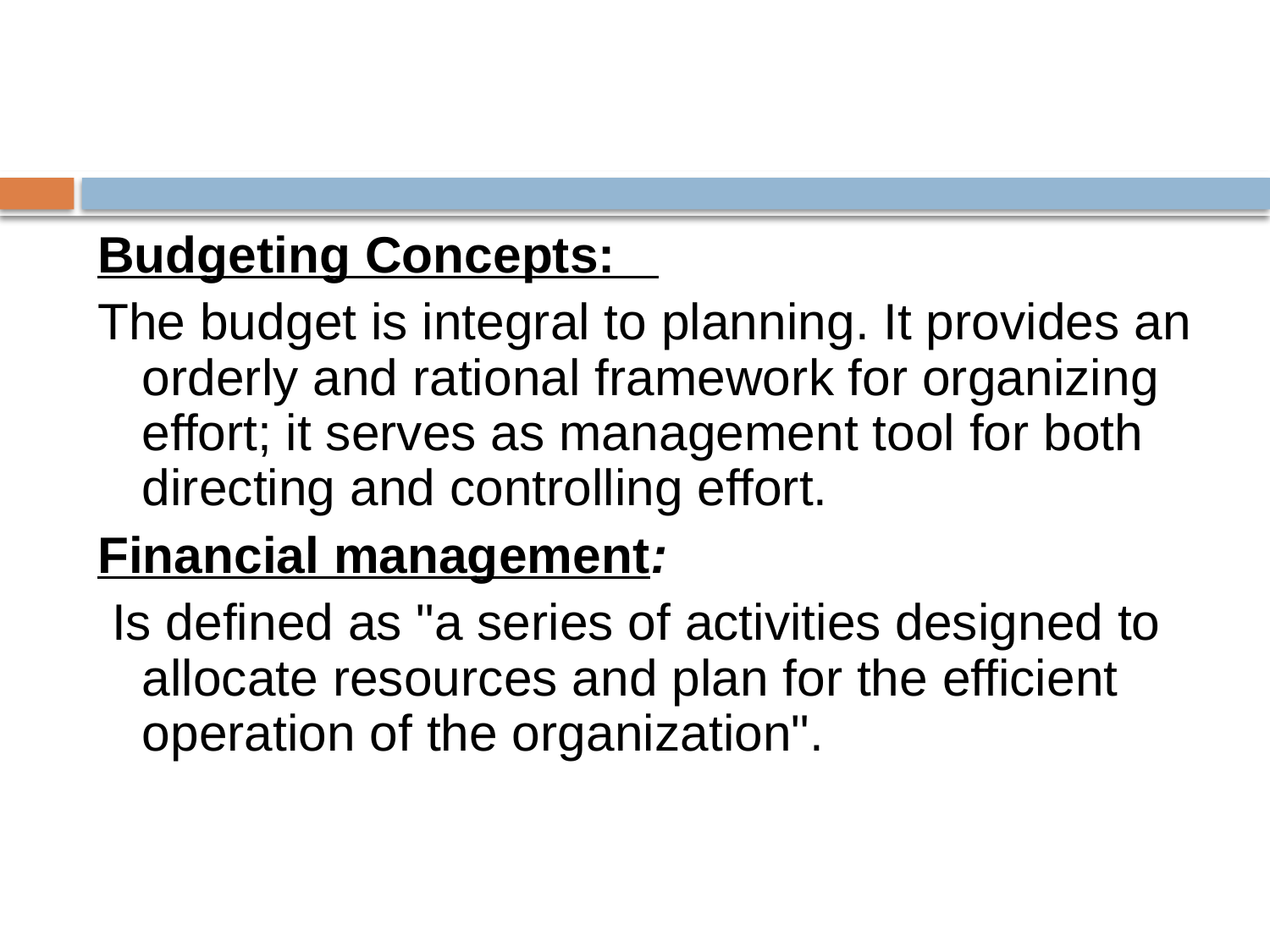

Budgeting Concepts:
The budget is integral to planning. It provides an orderly and rational framework for organizing effort; it serves as management tool for both directing and controlling effort.
Financial management:
 Is defined as "a series of activities designed to allocate resources and plan for the efficient operation of the organization".